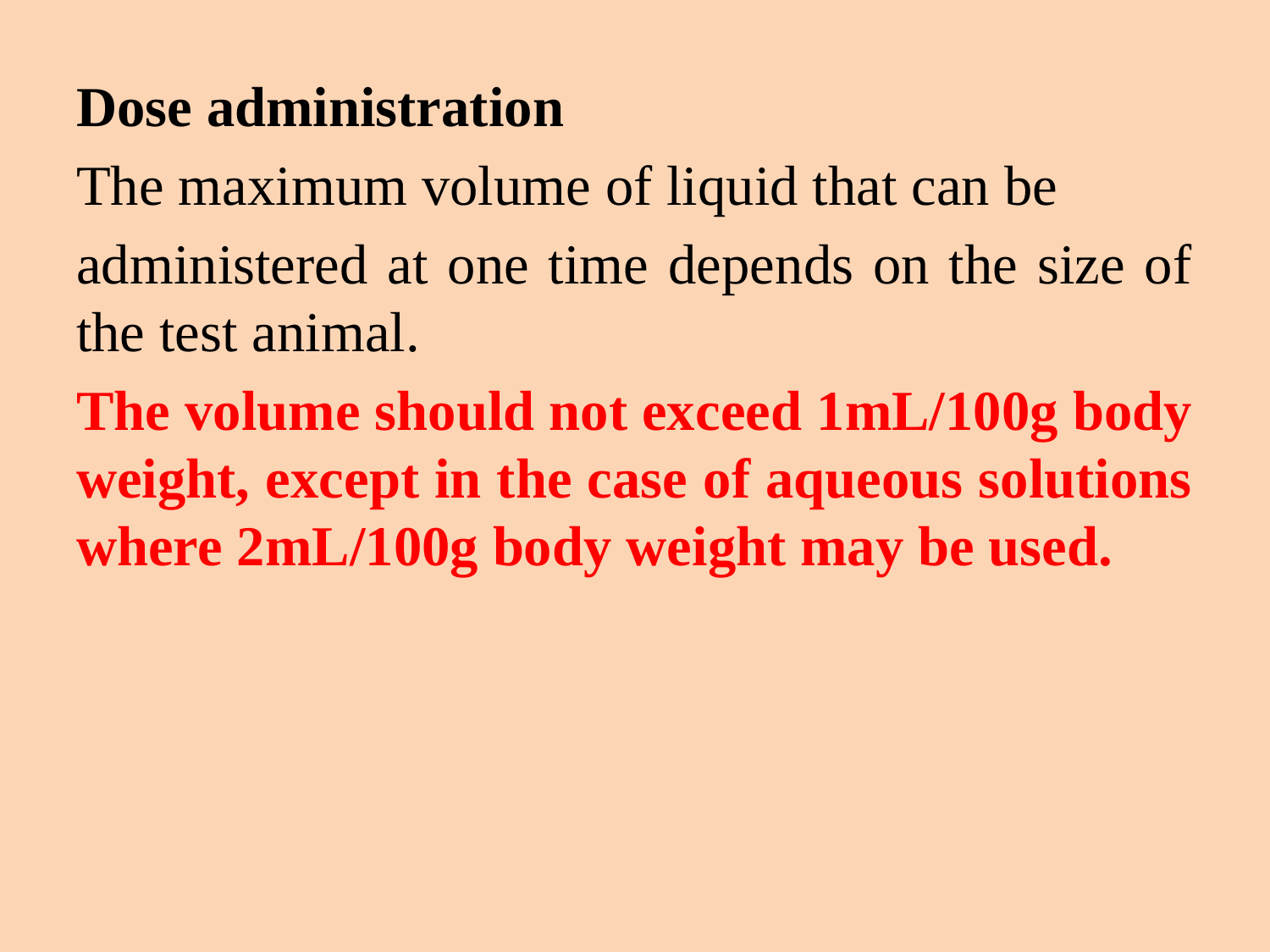

Dose administration
The maximum volume of liquid that can be
administered at one time depends on the size of the test animal.
The volume should not exceed 1mL/100g body weight, except in the case of aqueous solutions where 2mL/100g body weight may be used.